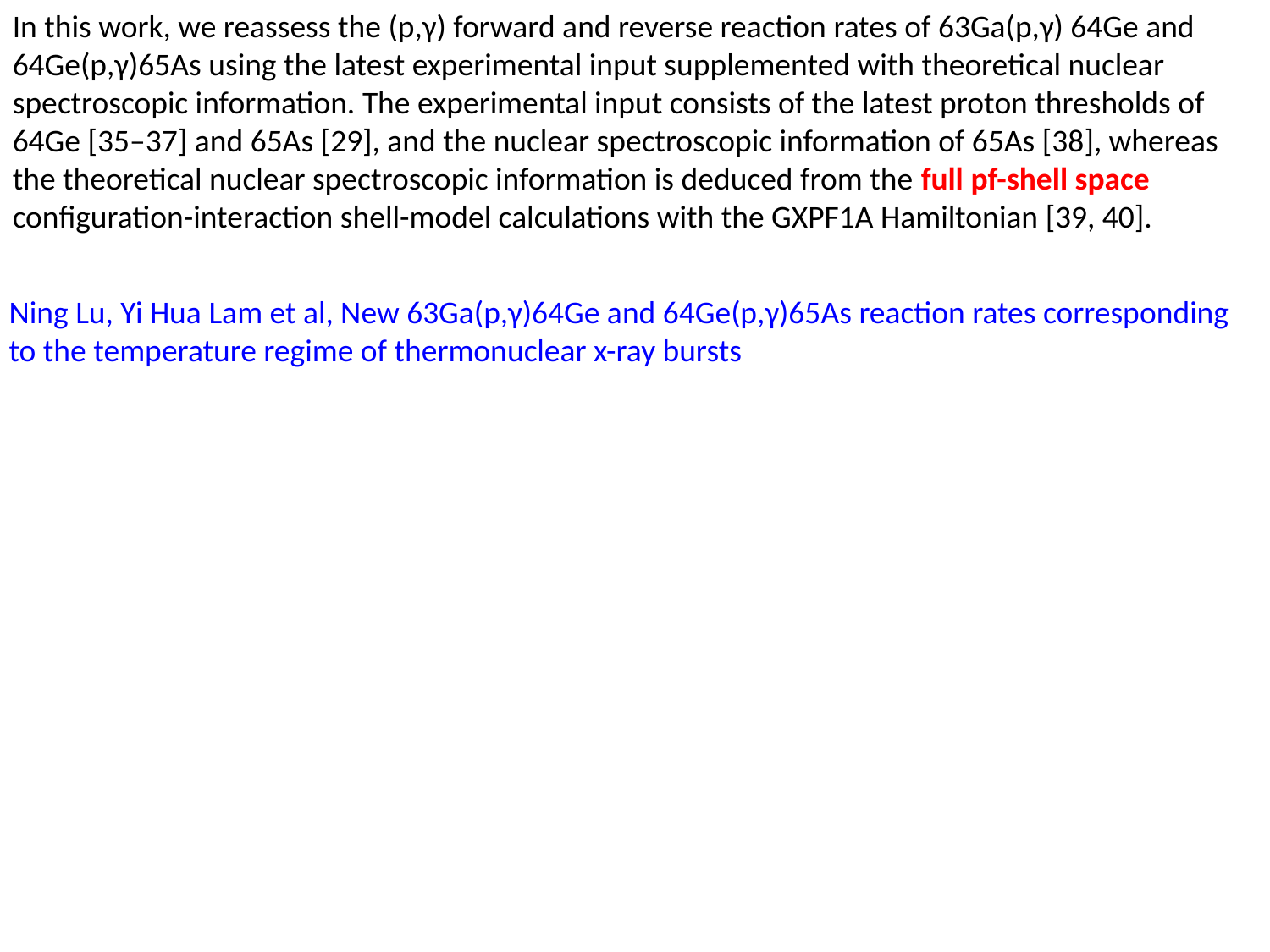

In this work, we reassess the (p,γ) forward and reverse reaction rates of 63Ga(p,γ) 64Ge and 64Ge(p,γ)65As using the latest experimental input supplemented with theoretical nuclear spectroscopic information. The experimental input consists of the latest proton thresholds of 64Ge [35–37] and 65As [29], and the nuclear spectroscopic information of 65As [38], whereas the theoretical nuclear spectroscopic information is deduced from the full pf-shell space configuration-interaction shell-model calculations with the GXPF1A Hamiltonian [39, 40].
Ning Lu, Yi Hua Lam et al, New 63Ga(p,γ)64Ge and 64Ge(p,γ)65As reaction rates corresponding to the temperature regime of thermonuclear x-ray bursts